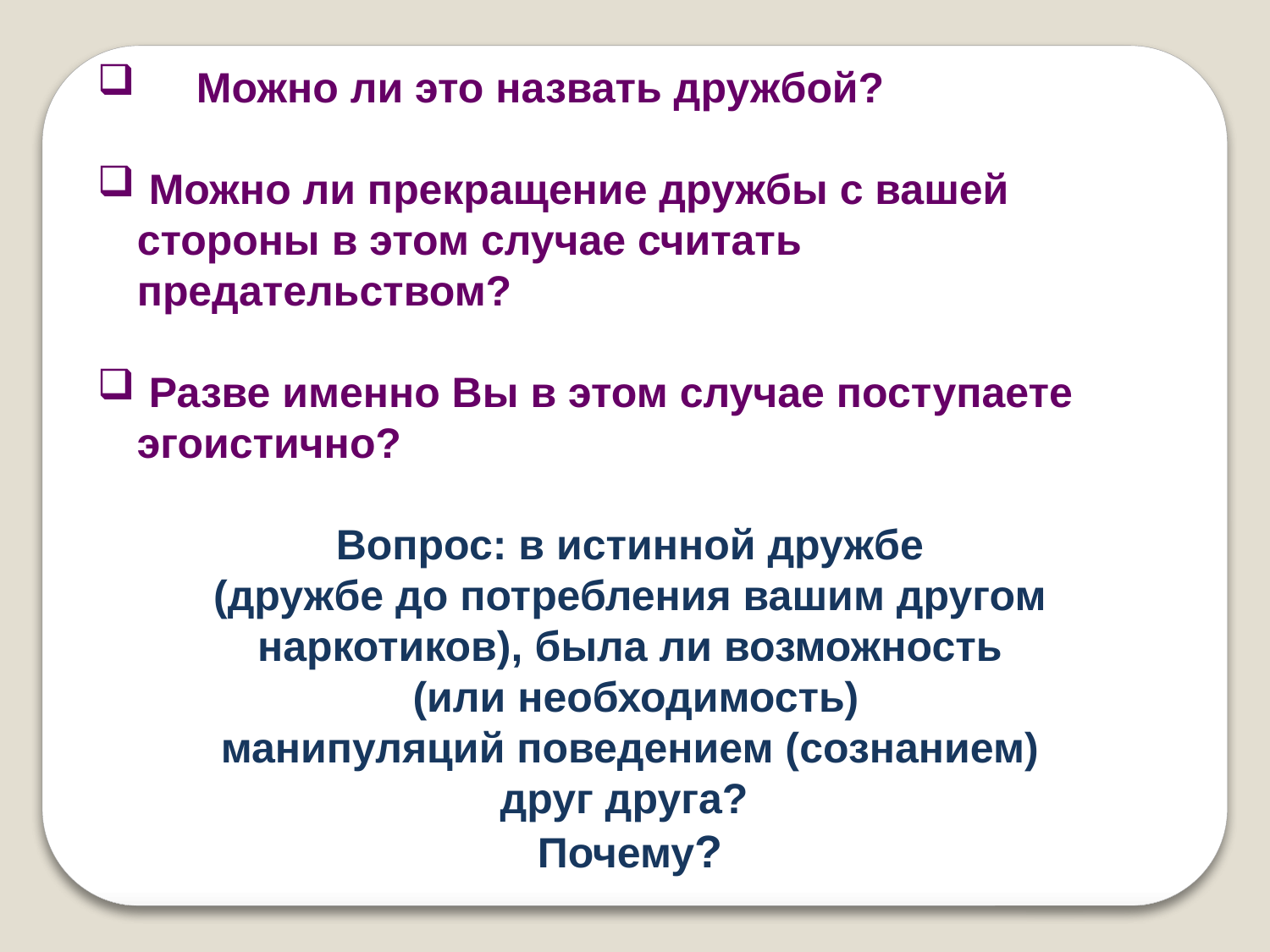

Можно ли это назвать дружбой?

 Можно ли прекращение дружбы с вашей стороны в этом случае считать предательством?

 Разве именно Вы в этом случае поступаете  эгоистично?

 Вопрос: в истинной дружбе
(дружбе до потребления вашим другом наркотиков), была ли возможность
 (или необходимость)
 манипуляций поведением (сознанием)
друг друга?
Почему?